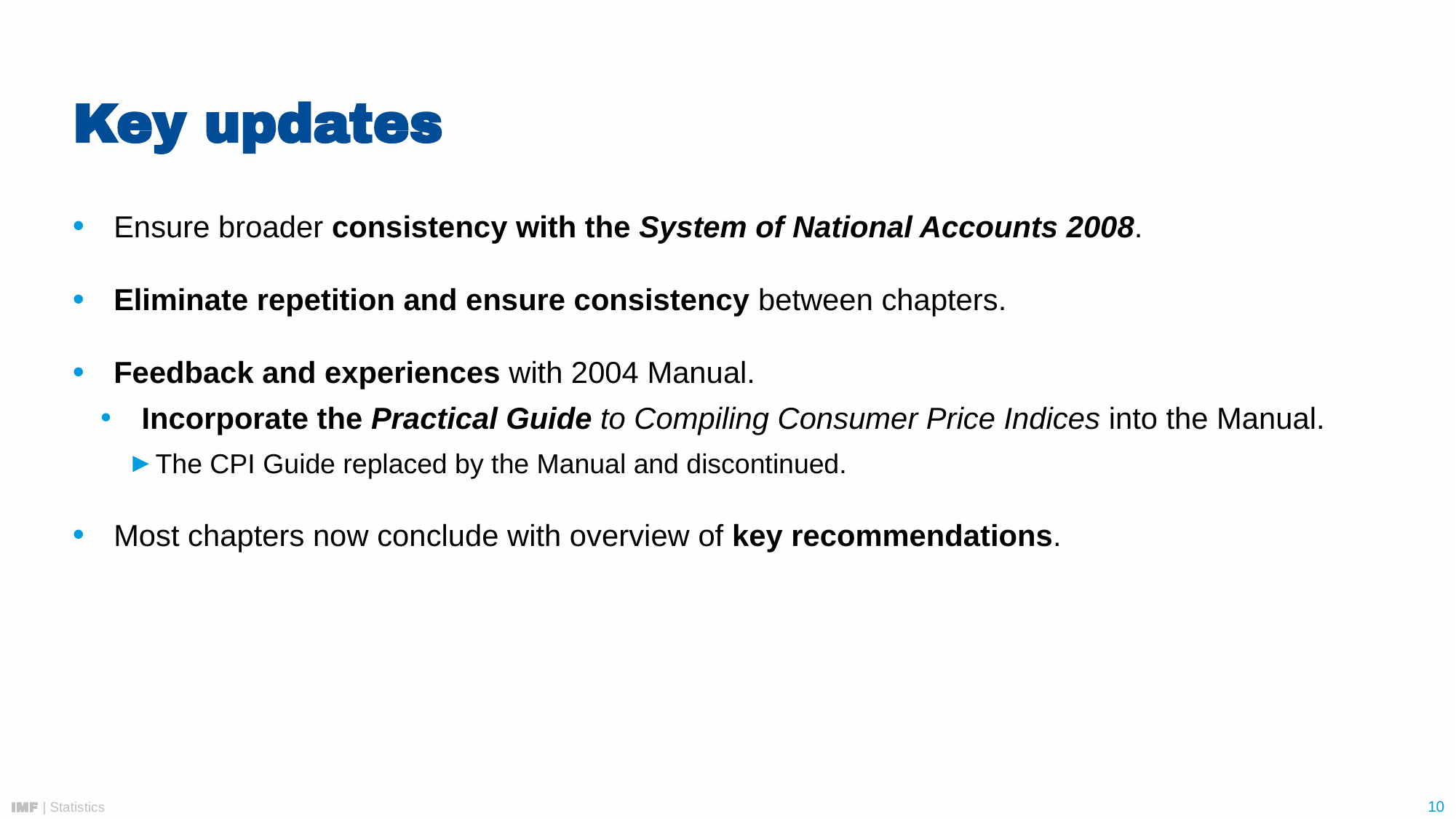

# Key updates
Ensure broader consistency with the System of National Accounts 2008.
Eliminate repetition and ensure consistency between chapters.
Feedback and experiences with 2004 Manual.
Incorporate the Practical Guide to Compiling Consumer Price Indices into the Manual.
The CPI Guide replaced by the Manual and discontinued.
Most chapters now conclude with overview of key recommendations.